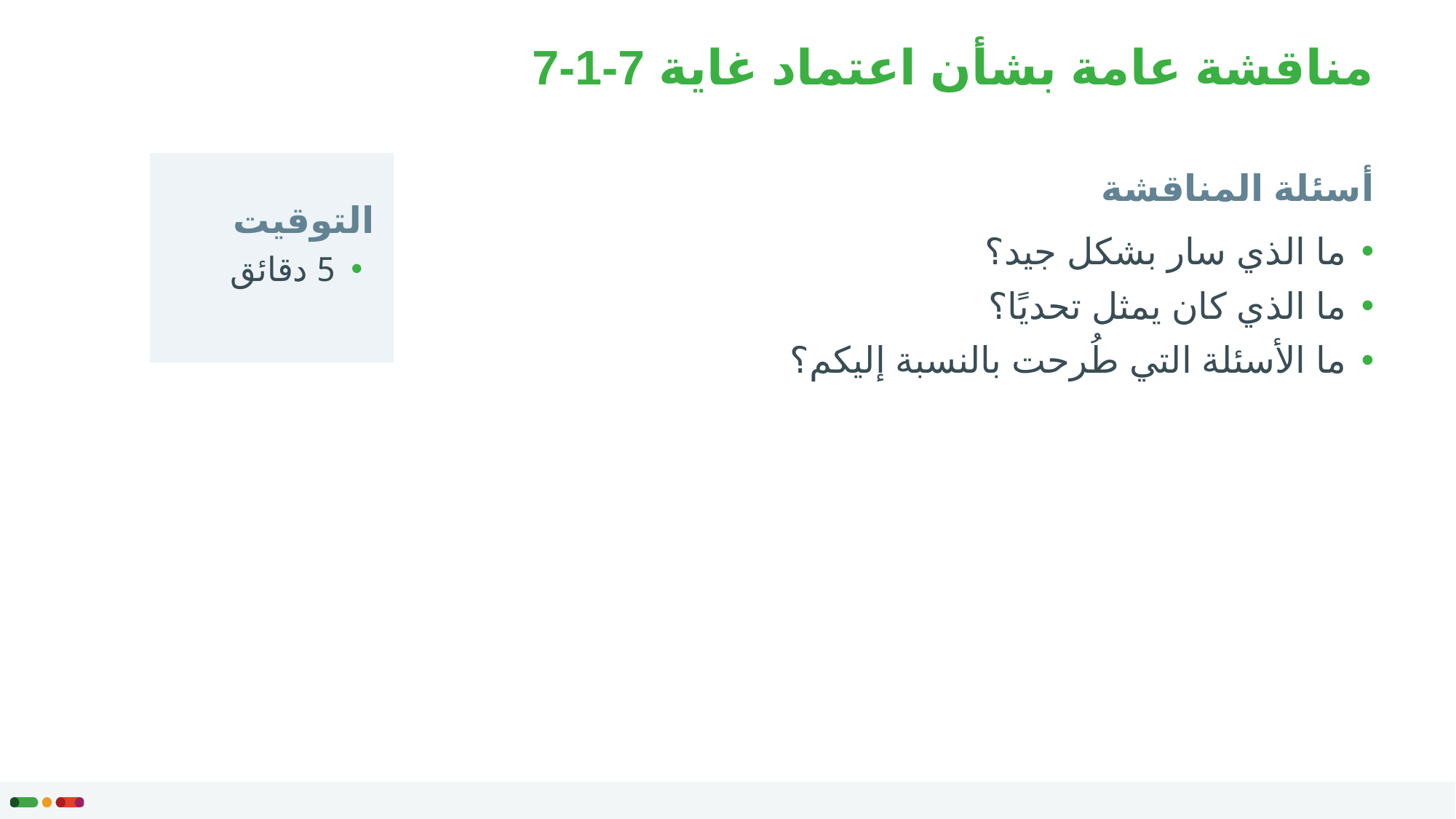

# مناقشة عامة بشأن اعتماد غاية 7-1-7
أسئلة المناقشة

التوقيت
ما الذي سار بشكل جيد؟
ما الذي كان يمثل تحديًا؟
ما الأسئلة التي طُرحت بالنسبة إليكم؟
5 دقائق